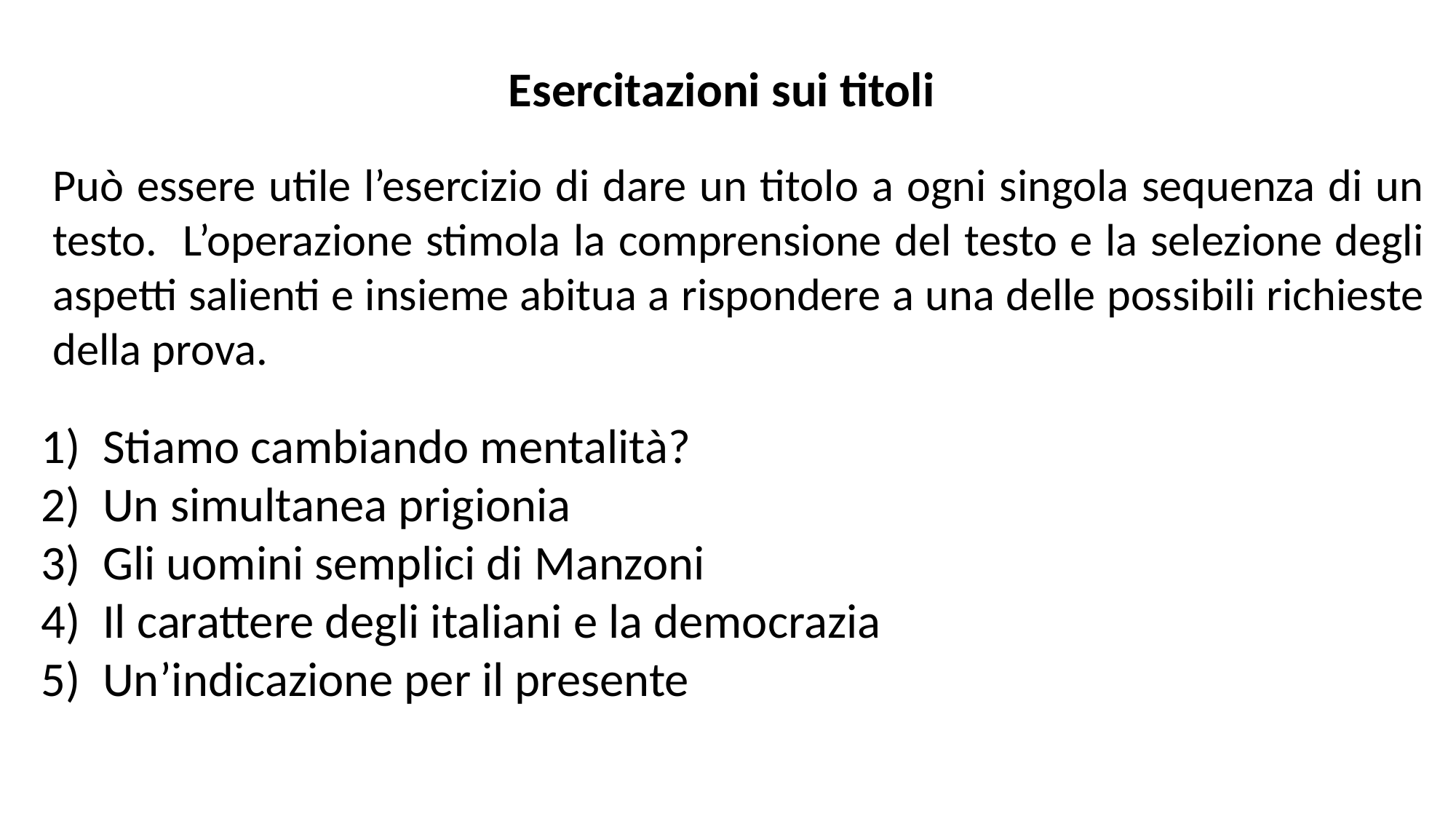

Esercitazioni sui titoli
Può essere utile l’esercizio di dare un titolo a ogni singola sequenza di un testo.  L’operazione stimola la comprensione del testo e la selezione degli aspetti salienti e insieme abitua a rispondere a una delle possibili richieste della prova.
Stiamo cambiando mentalità?
Un simultanea prigionia
Gli uomini semplici di Manzoni
Il carattere degli italiani e la democrazia
Un’indicazione per il presente